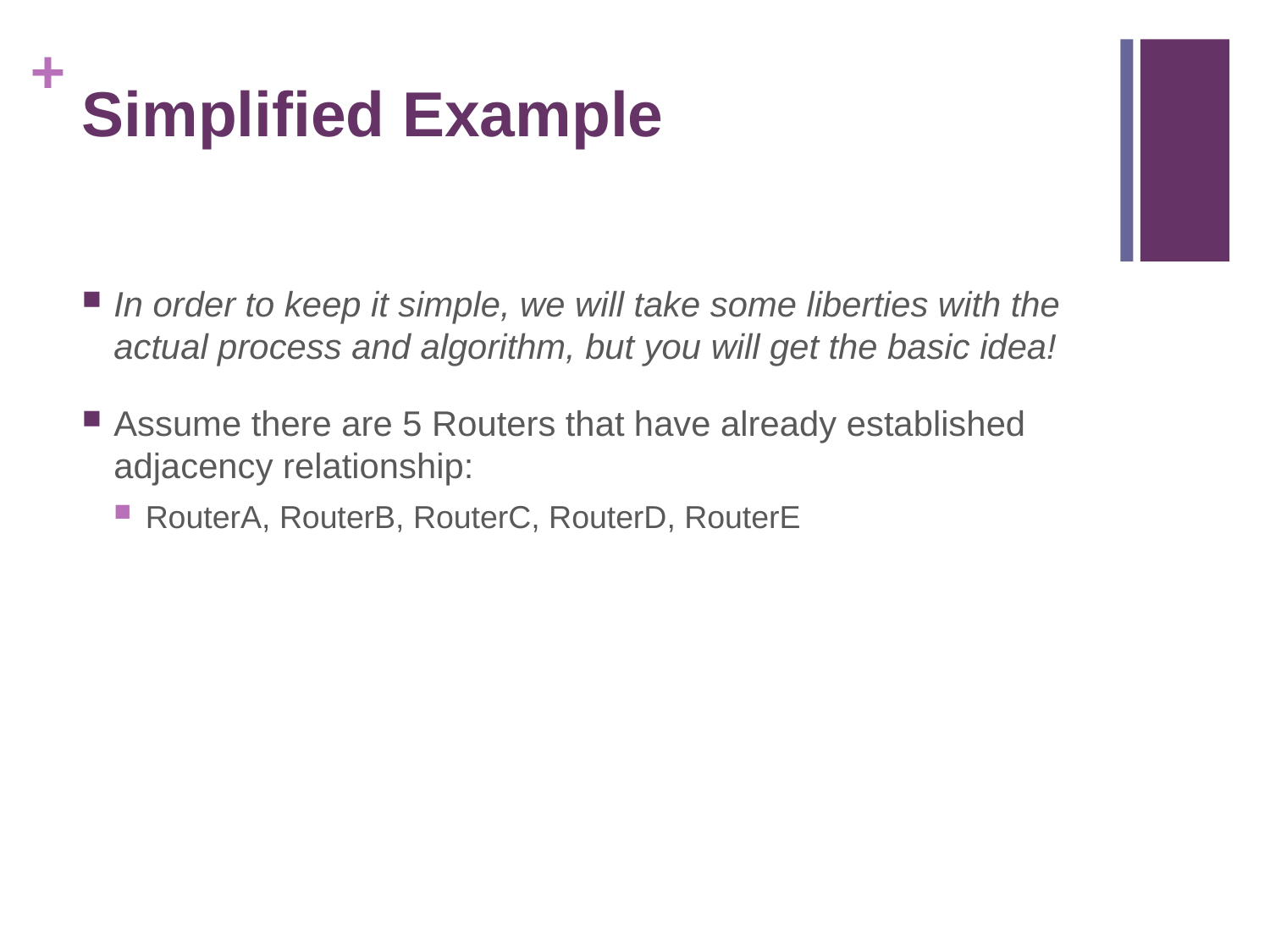

# Simplified Example
In order to keep it simple, we will take some liberties with the actual process and algorithm, but you will get the basic idea!
Assume there are 5 Routers that have already established adjacency relationship:
RouterA, RouterB, RouterC, RouterD, RouterE